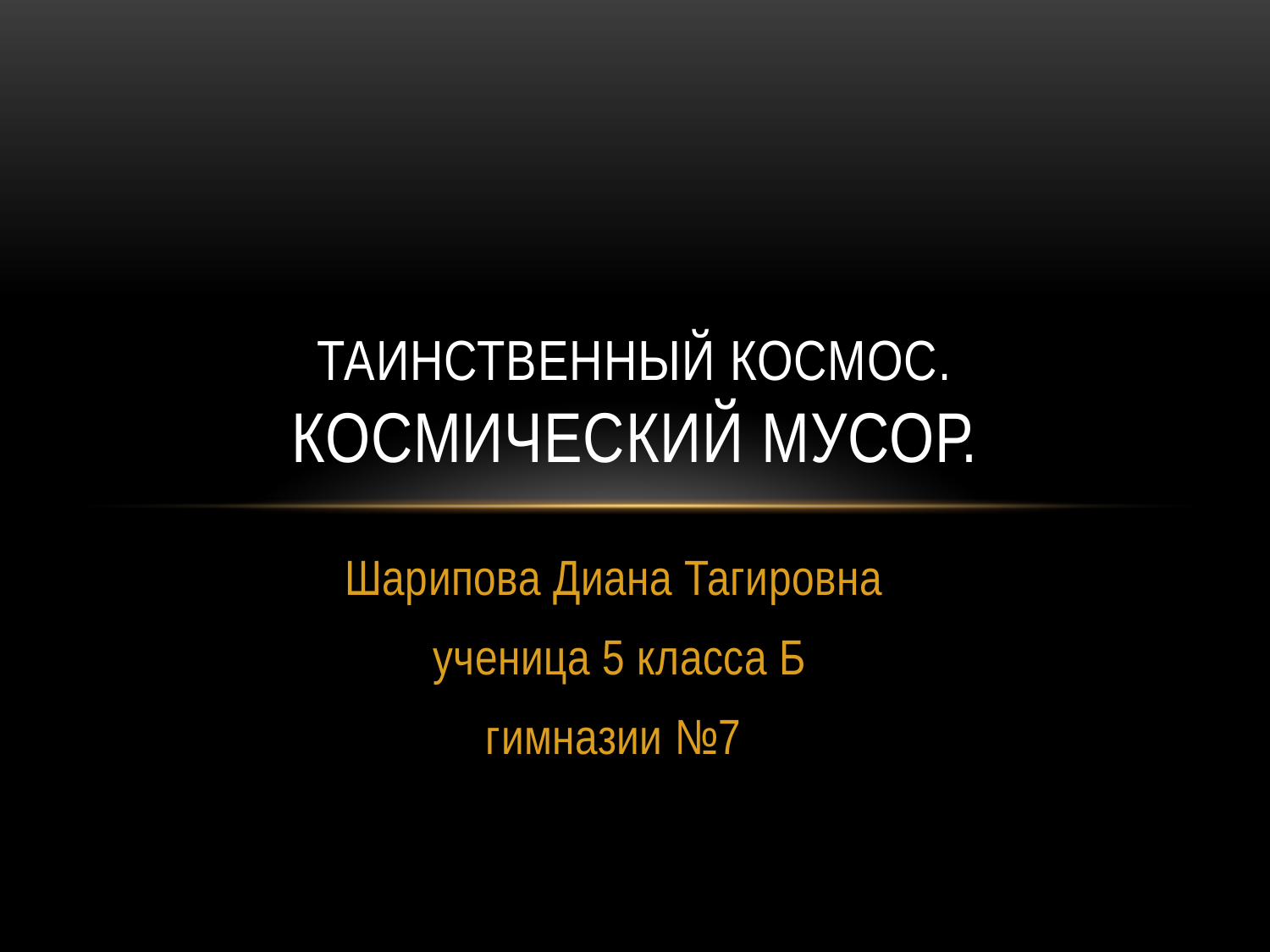

# ТаинственныЙ космос. Космический мусор.
Шарипова Диана Тагировна
 ученица 5 класса Б
 гимназии №7